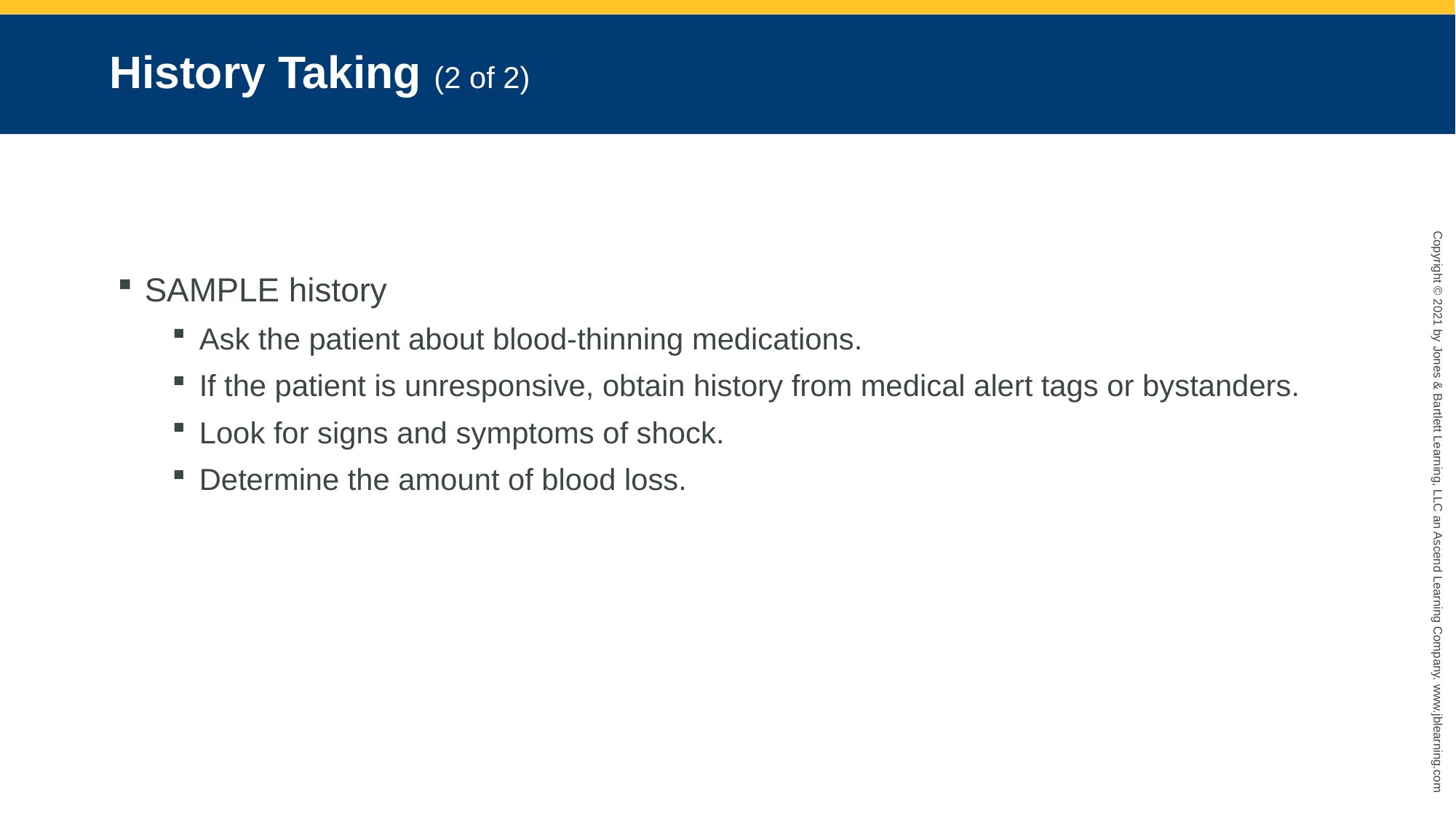

# History Taking (2 of 2)
SAMPLE history
Ask the patient about blood-thinning medications.
If the patient is unresponsive, obtain history from medical alert tags or bystanders.
Look for signs and symptoms of shock.
Determine the amount of blood loss.